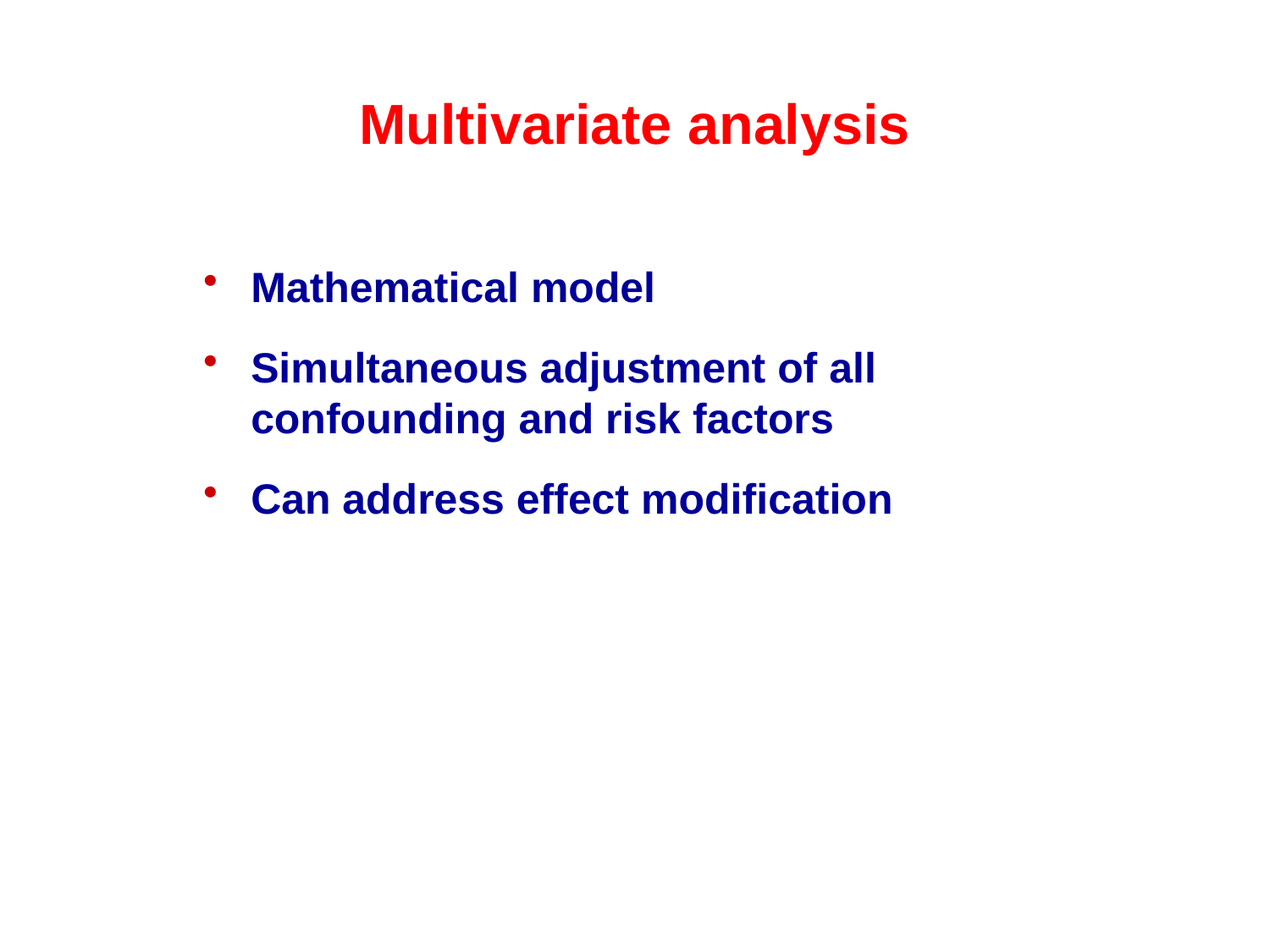

# Multivariate analysis
Mathematical model
Simultaneous adjustment of all confounding and risk factors
Can address effect modification